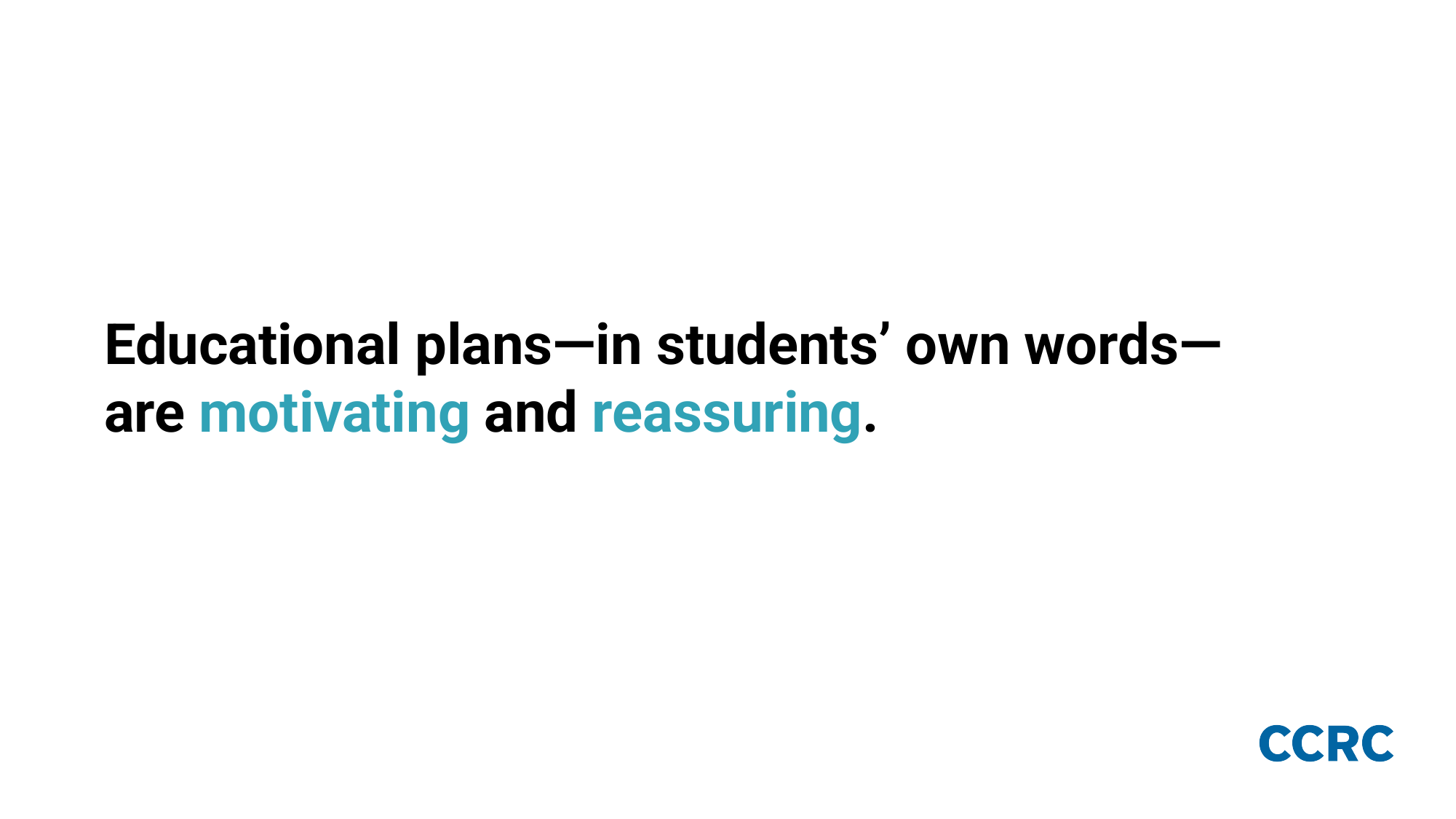

# Educational plans—in students’ own words—are motivating and reassuring.